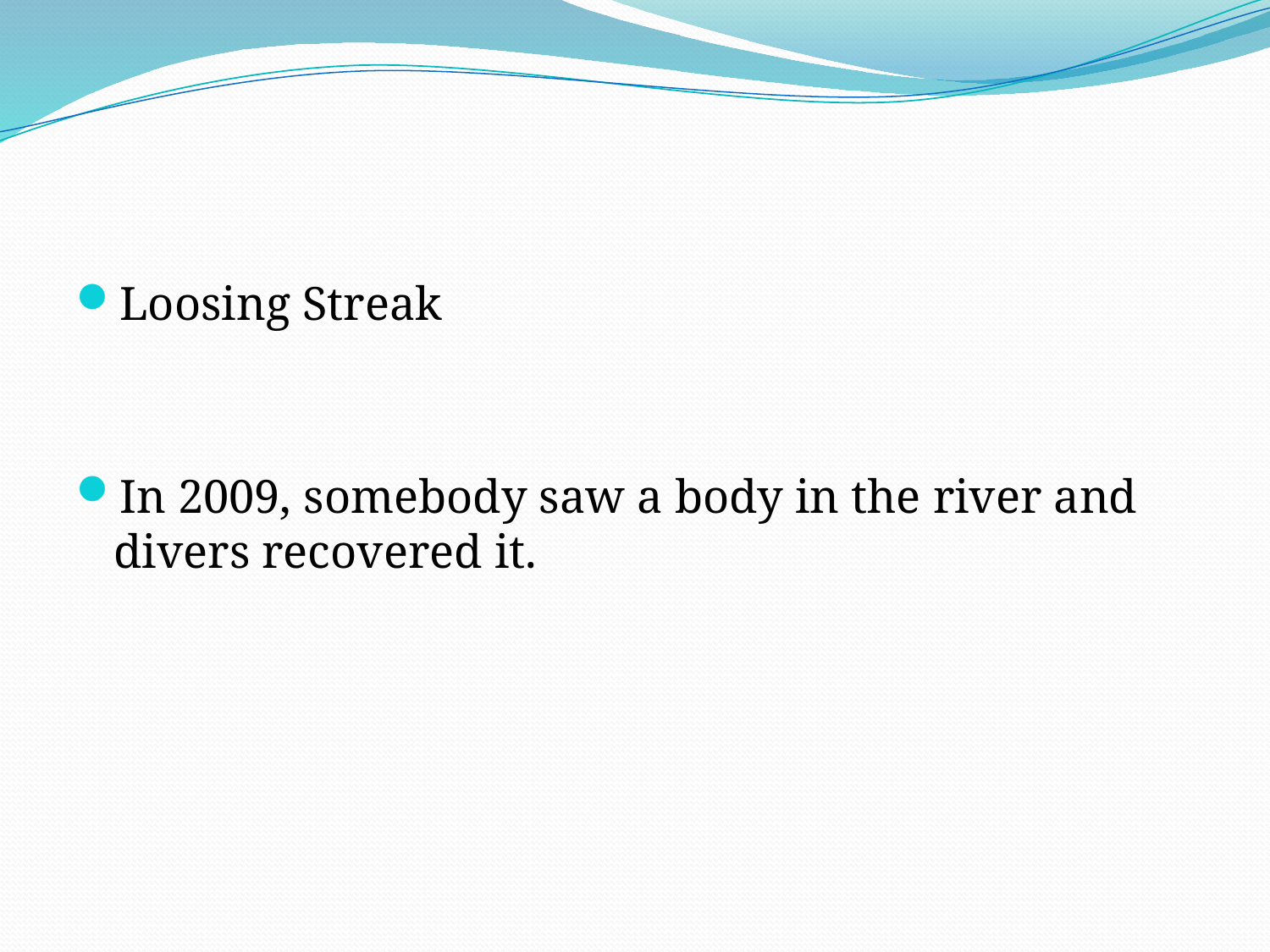

#
Loosing Streak

In 2009, somebody saw a body in the river and divers recovered it.